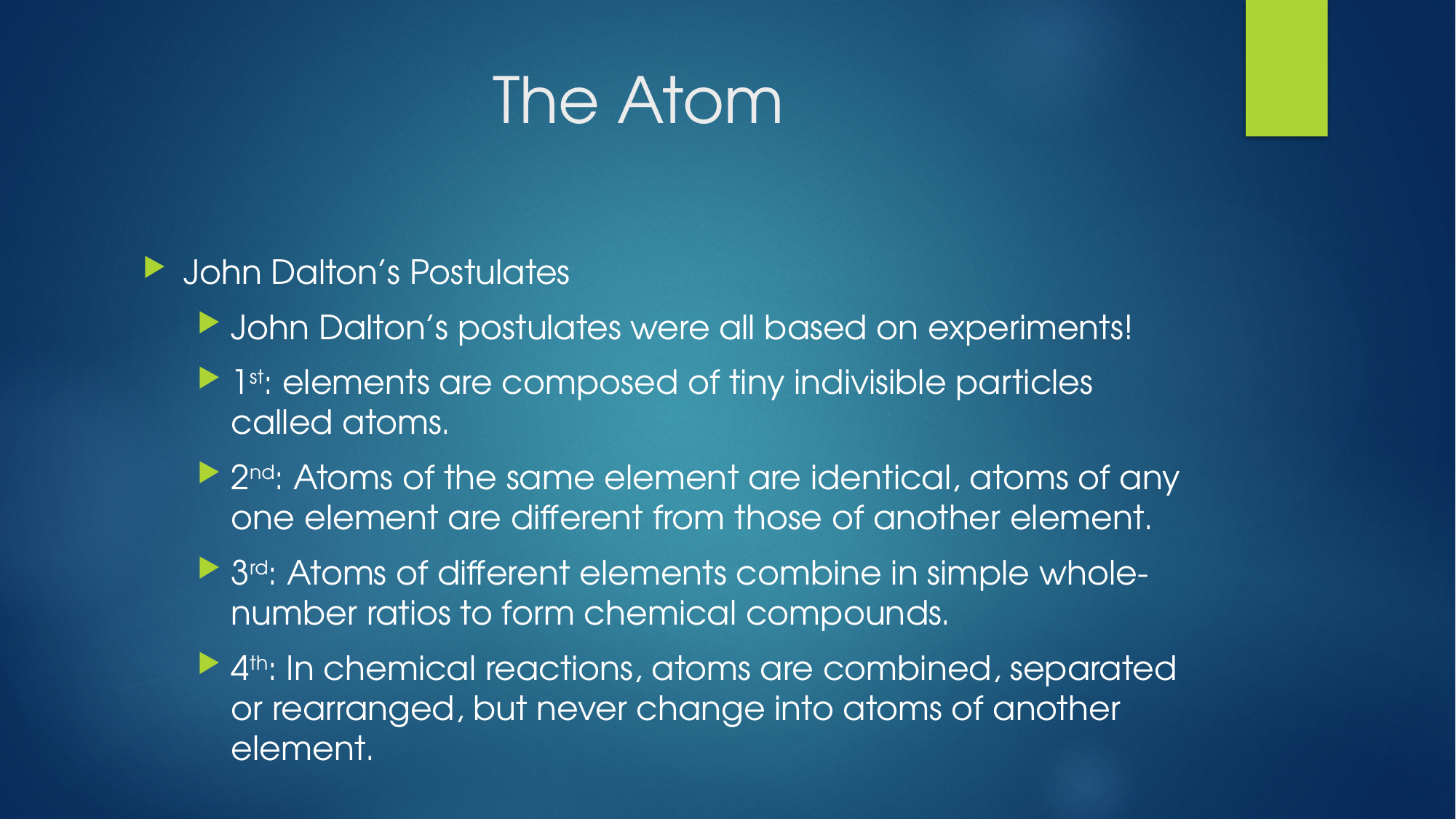

# The Atom
John Dalton’s Postulates
John Dalton’s postulates were all based on experiments!
1st: elements are composed of tiny indivisible particles called atoms.
2nd: Atoms of the same element are identical, atoms of any one element are different from those of another element.
3rd: Atoms of different elements combine in simple whole-number ratios to form chemical compounds.
4th: In chemical reactions, atoms are combined, separated or rearranged, but never change into atoms of another element.